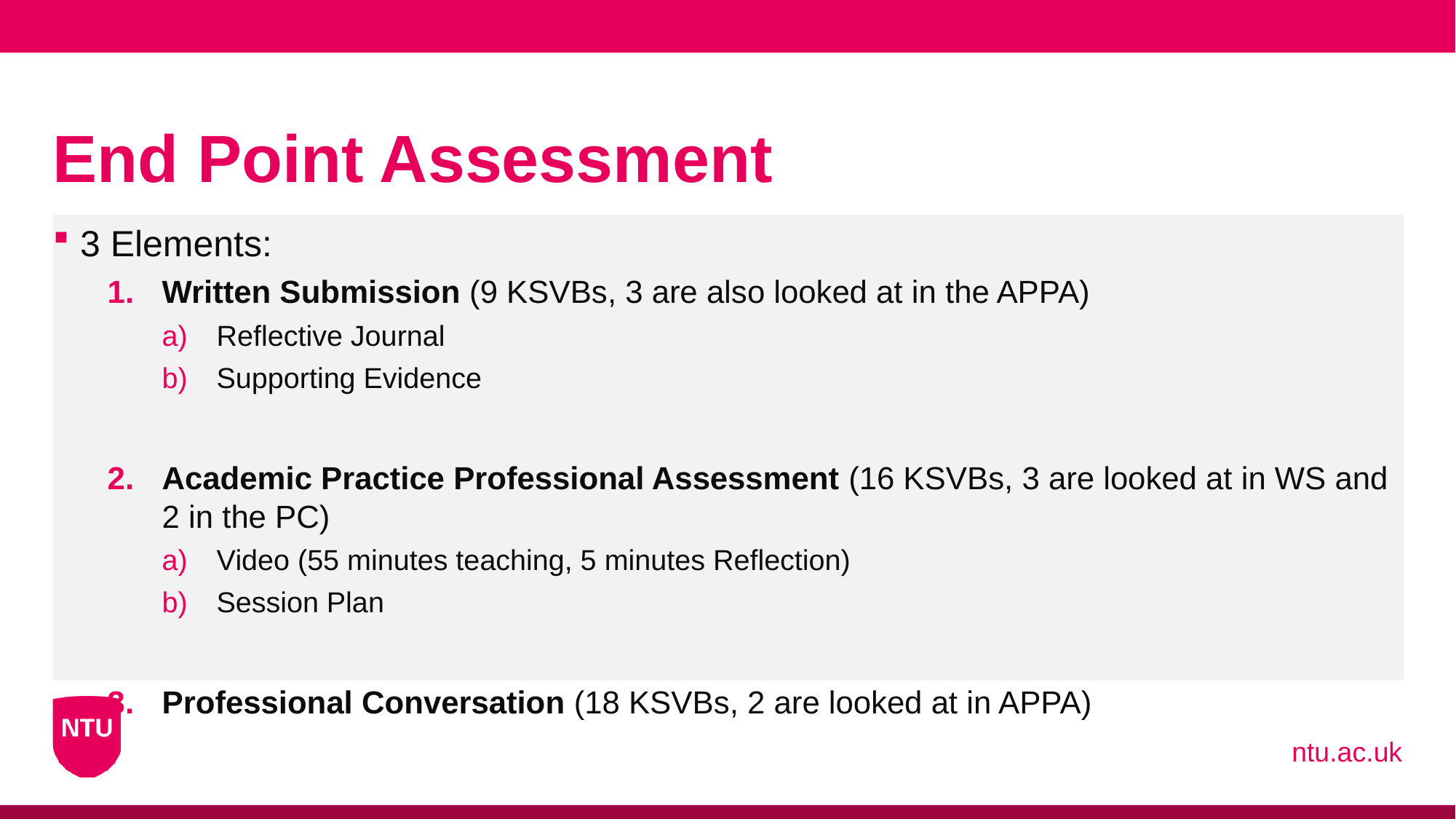

# End Point Assessment
3 Elements:
Written Submission (9 KSVBs, 3 are also looked at in the APPA)
Reflective Journal
Supporting Evidence

Academic Practice Professional Assessment (16 KSVBs, 3 are looked at in WS and 2 in the PC)
Video (55 minutes teaching, 5 minutes Reflection)
Session Plan

Professional Conversation (18 KSVBs, 2 are looked at in APPA)

ntu.ac.uk